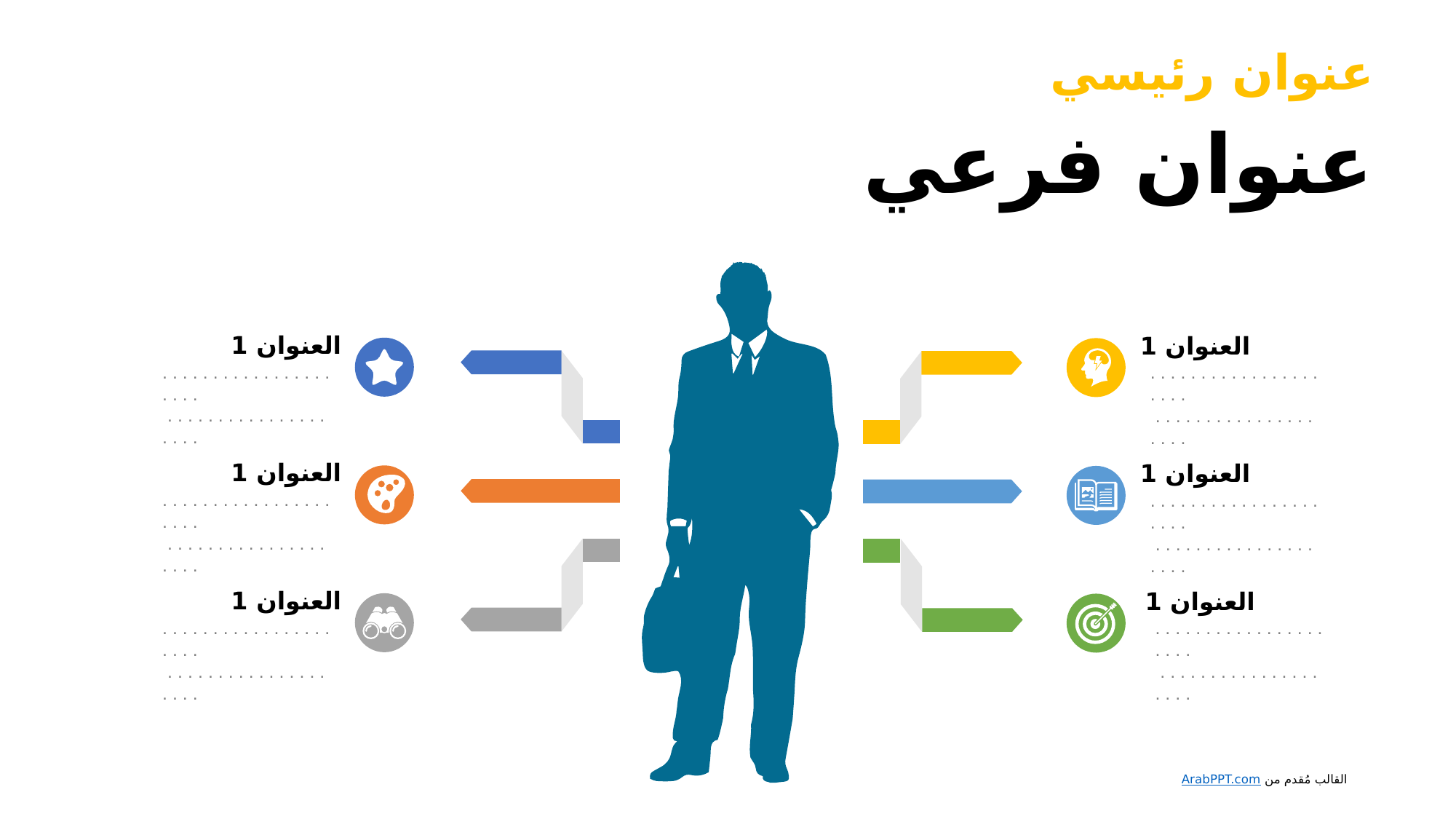

عنوان رئيسي
عنوان فرعي

العنوان 1
. . . . . . . . . . . . . . . . . . . . .
 . . . . . . . . . . . . . . . . . . . .
العنوان 1
. . . . . . . . . . . . . . . . . . . . .
 . . . . . . . . . . . . . . . . . . . .

العنوان 1
. . . . . . . . . . . . . . . . . . . . .
 . . . . . . . . . . . . . . . . . . . .
العنوان 1
. . . . . . . . . . . . . . . . . . . . .
 . . . . . . . . . . . . . . . . . . . .

العنوان 1
. . . . . . . . . . . . . . . . . . . . .
 . . . . . . . . . . . . . . . . . . . .
العنوان 1
. . . . . . . . . . . . . . . . . . . . .
 . . . . . . . . . . . . . . . . . . . .